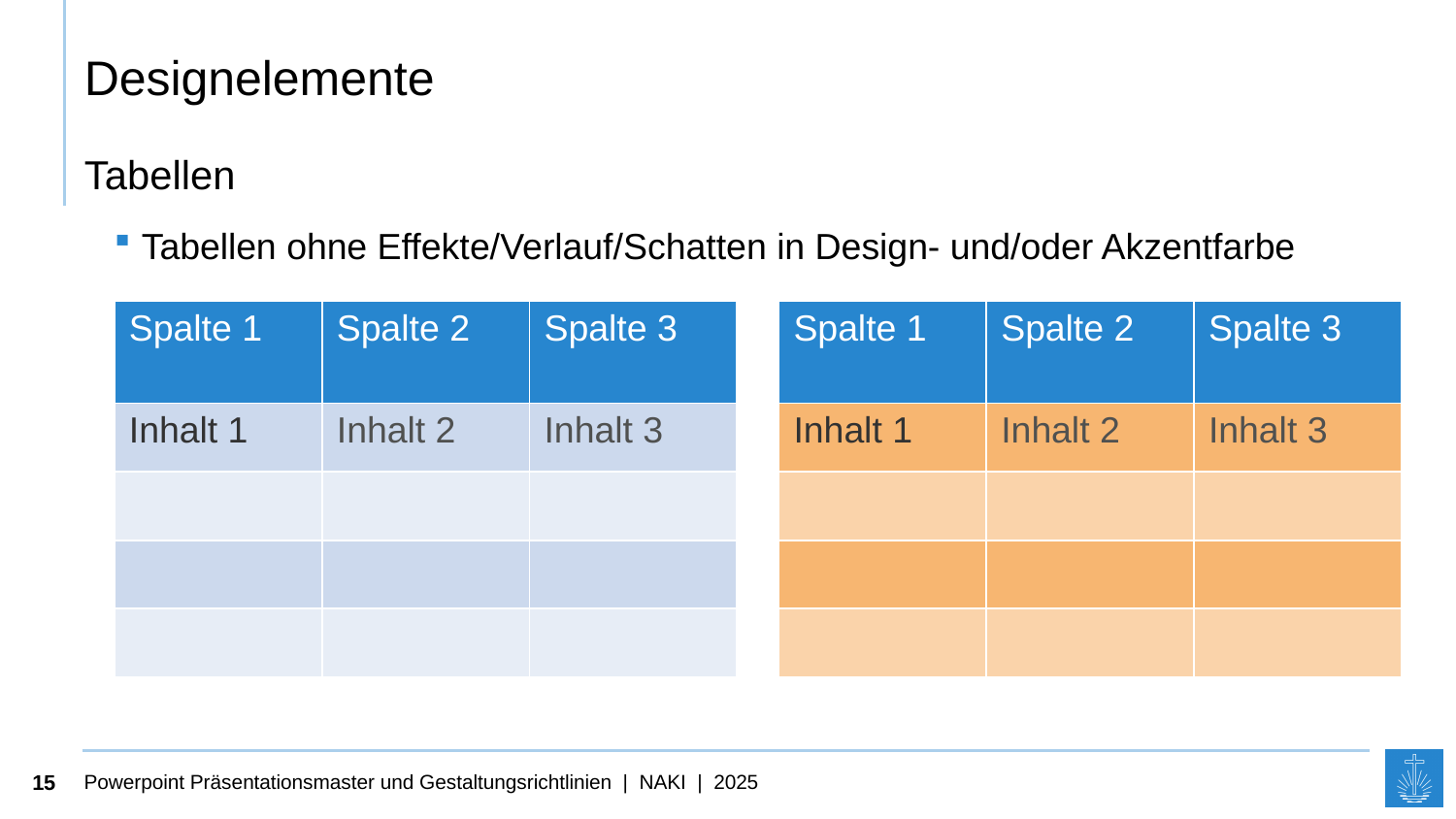

# Designelemente
Tabellen
Tabellen ohne Effekte/Verlauf/Schatten in Design- und/oder Akzentfarbe

| Spalte 1 | Spalte 2 | Spalte 3 |
| --- | --- | --- |
| Inhalt 1 | Inhalt 2 | Inhalt 3 |
|  |  |  |
|  |  |  |
|  |  |  |
| Spalte 1 | Spalte 2 | Spalte 3 |
| --- | --- | --- |
| Inhalt 1 | Inhalt 2 | Inhalt 3 |
|  |  |  |
|  |  |  |
|  |  |  |